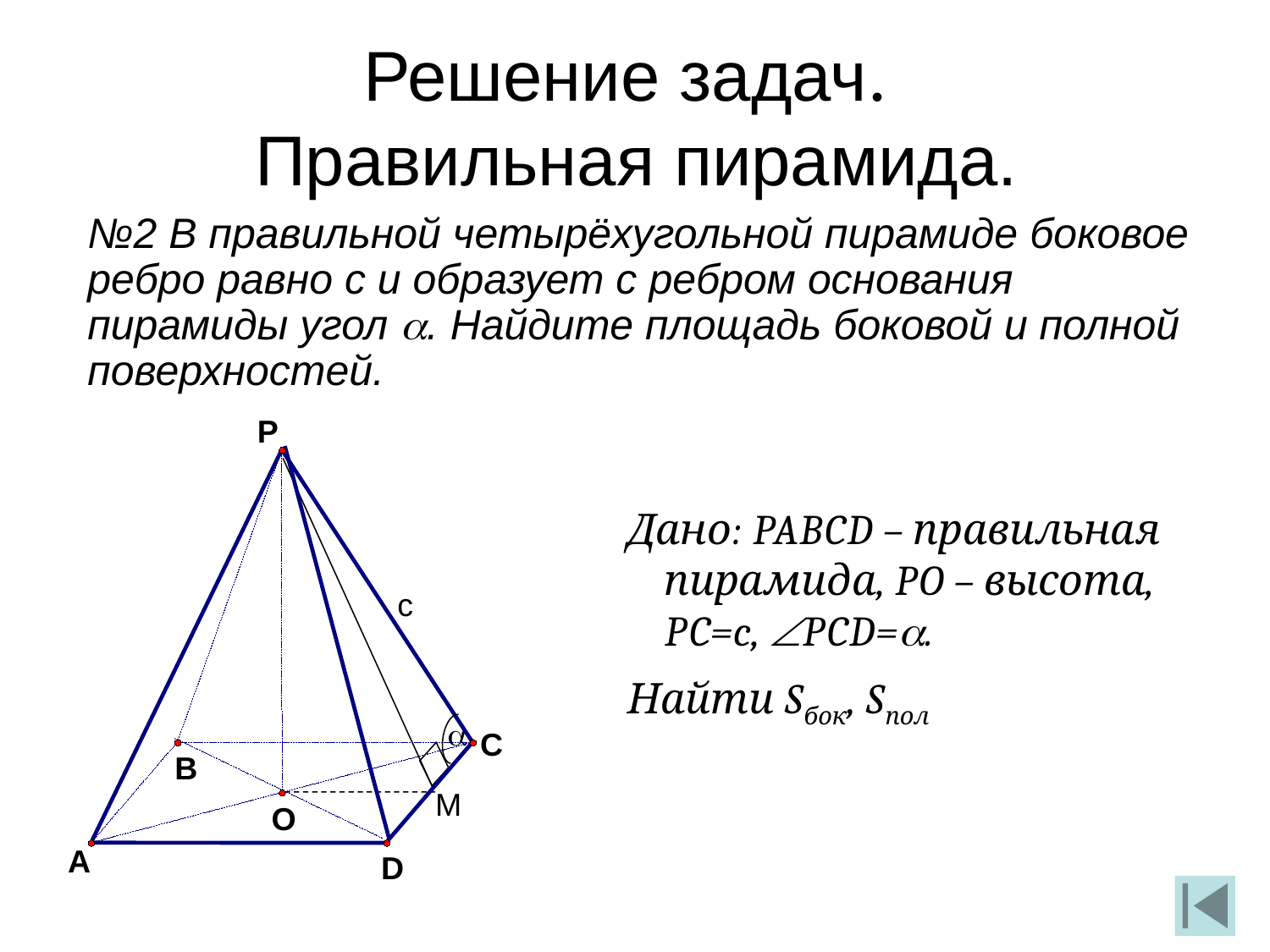

Решение задач.
Правильная пирамида.
№2 В правильной четырёхугольной пирамиде боковое ребро равно с и образует с ребром основания пирамиды угол α. Найдите площадь боковой и полной поверхностей.

P

Дано: PABCD – правильная пирамида, PO – высота, PC=c, ∠PCD=α.
Найти Sбок, Sпол
c
α

C

B

M

O

A

D